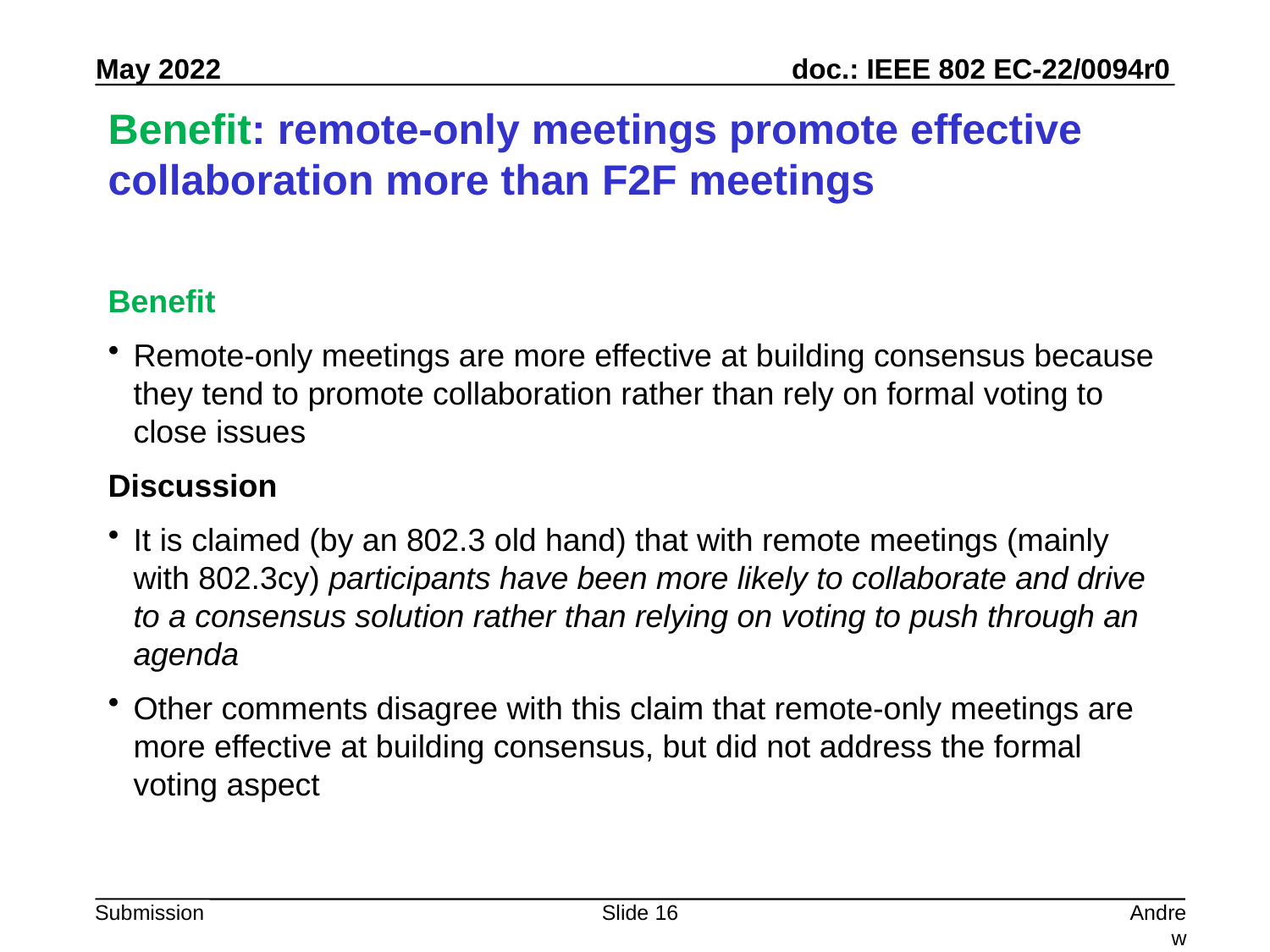

# Benefit: remote-only meetings promote effective collaboration more than F2F meetings
Benefit
Remote-only meetings are more effective at building consensus because they tend to promote collaboration rather than rely on formal voting to close issues
Discussion
It is claimed (by an 802.3 old hand) that with remote meetings (mainly with 802.3cy) participants have been more likely to collaborate and drive to a consensus solution rather than relying on voting to push through an agenda
Other comments disagree with this claim that remote-only meetings are more effective at building consensus, but did not address the formal voting aspect

Slide 16
Andrew Myles, Cisco